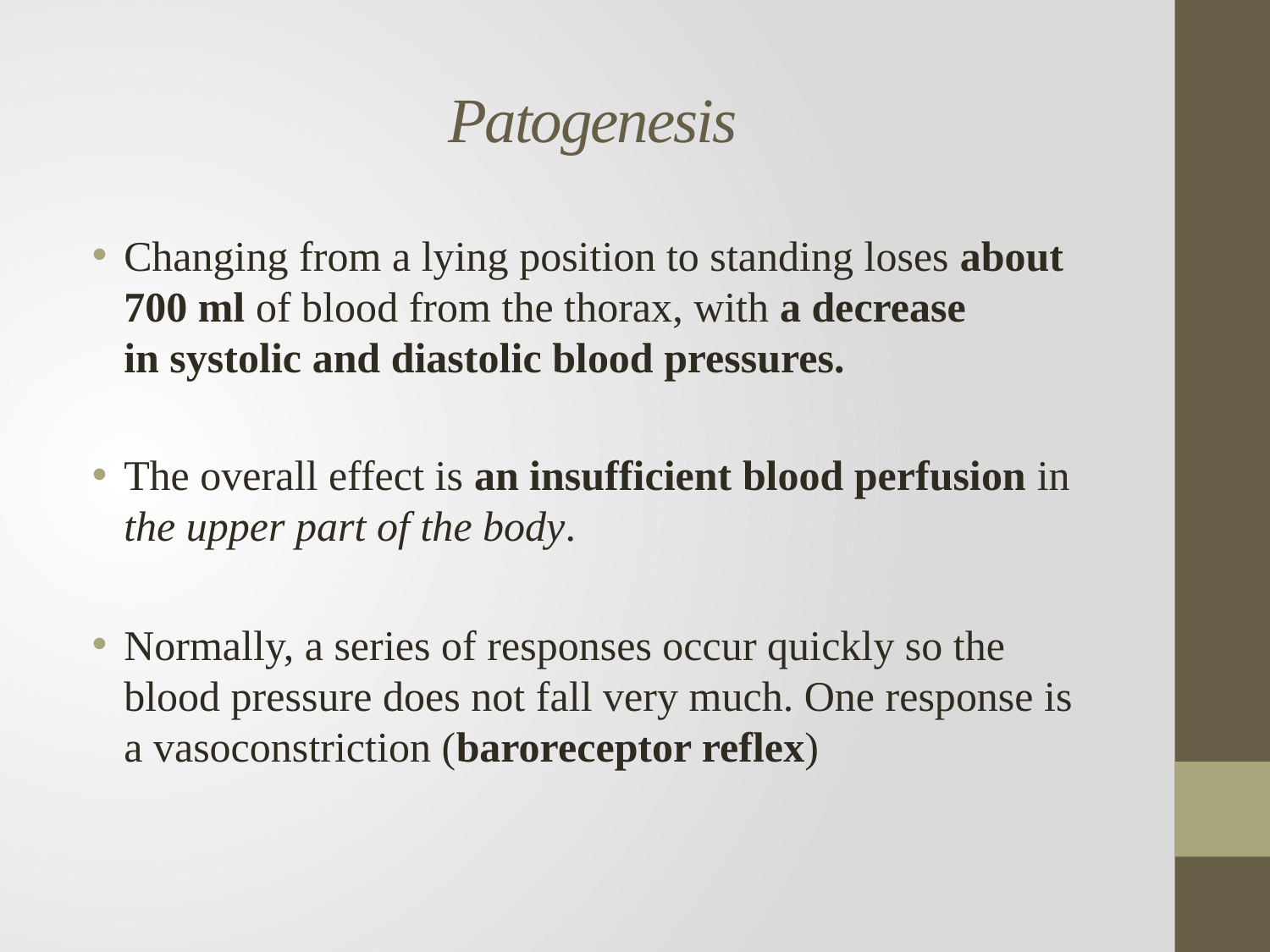

# Patogenesis
Changing from a lying position to standing loses about 700 ml of blood from the thorax, with a decrease in systolic and diastolic blood pressures.

The overall effect is an insufficient blood perfusion in the upper part of the body.

Normally, a series of responses occur quickly so the blood pressure does not fall very much. One response is a vasoconstriction (baroreceptor reflex)